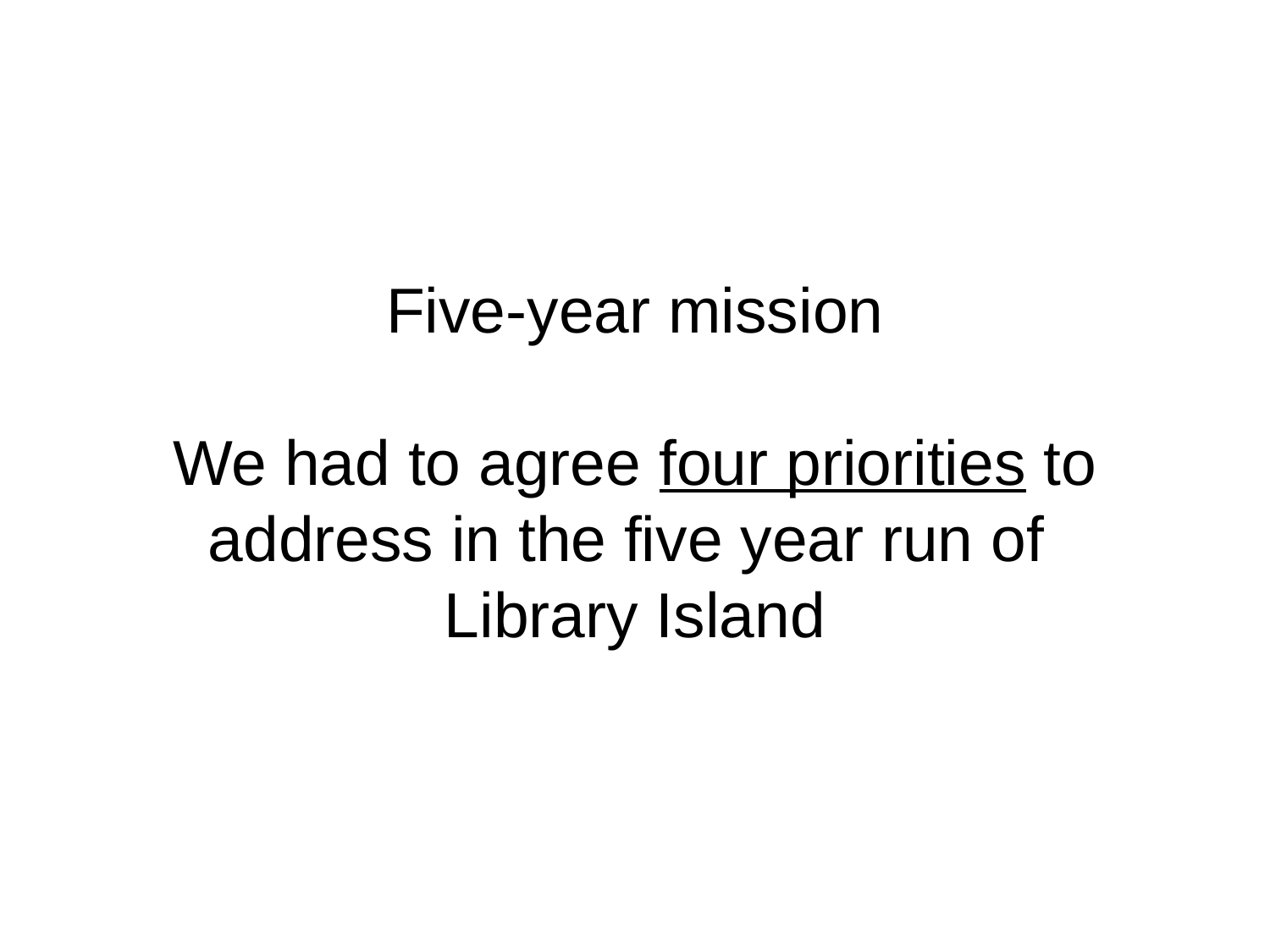

Five-year mission

We had to agree four priorities to address in the five year run of
Library Island